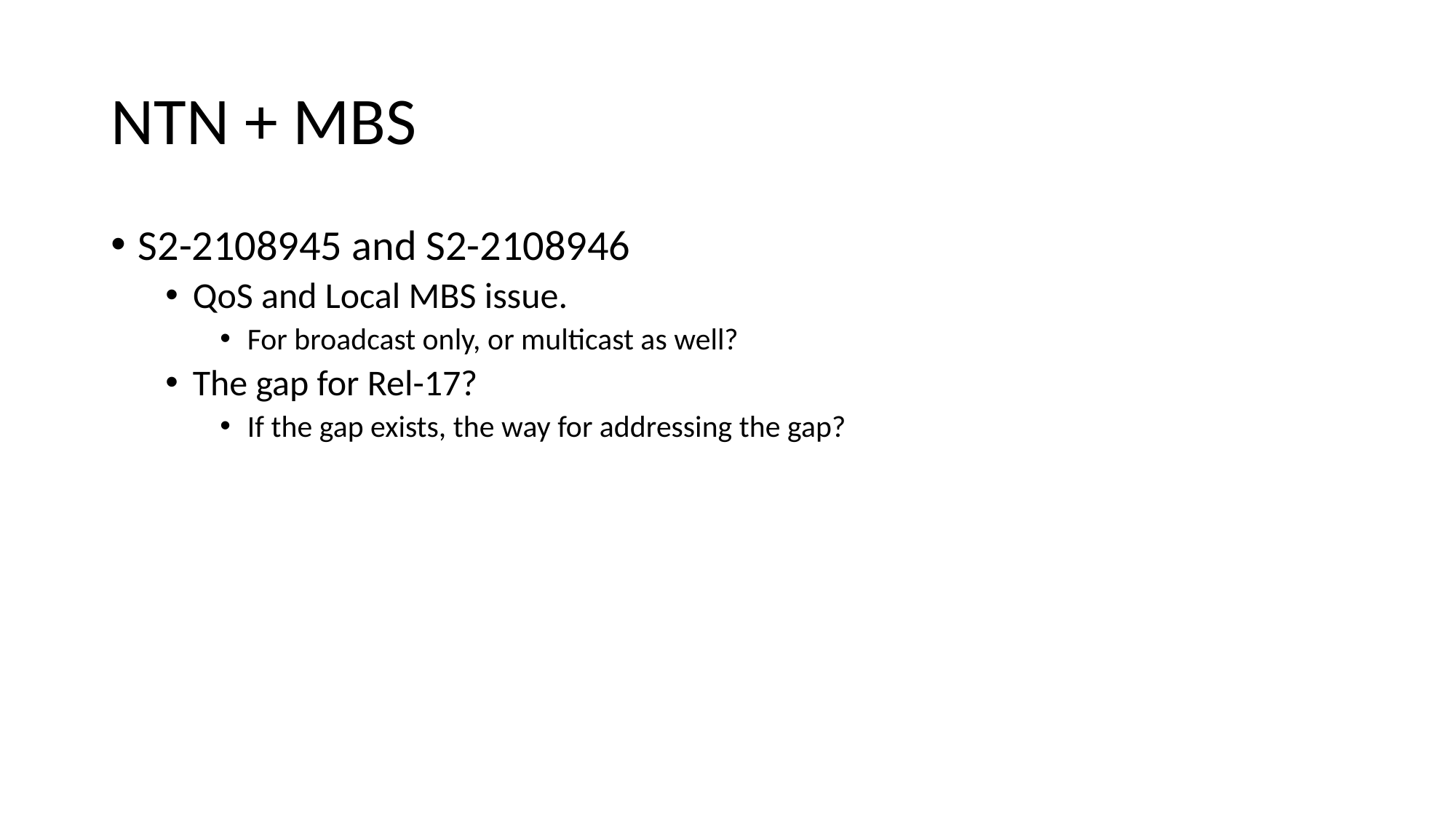

# NTN + MBS
S2-2108945 and S2-2108946
QoS and Local MBS issue.
For broadcast only, or multicast as well?
The gap for Rel-17?
If the gap exists, the way for addressing the gap?